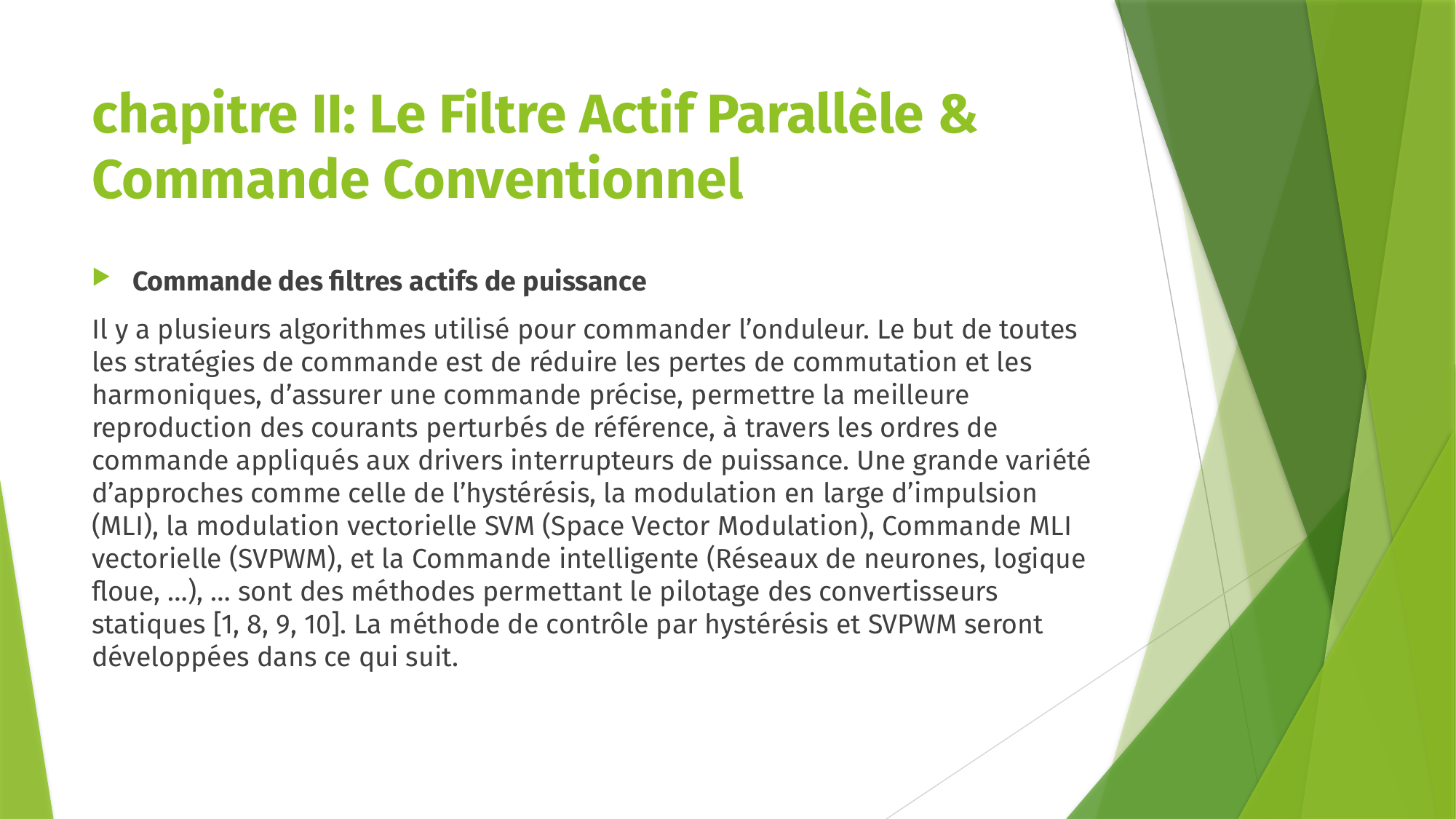

# chapitre II: Le Filtre Actif Parallèle & Commande Conventionnel
Commande des filtres actifs de puissance
Il y a plusieurs algorithmes utilisé pour commander l’onduleur. Le but de toutes les stratégies de commande est de réduire les pertes de commutation et les harmoniques, d’assurer une commande précise, permettre la meilleure reproduction des courants perturbés de référence, à travers les ordres de commande appliqués aux drivers interrupteurs de puissance. Une grande variété d’approches comme celle de l’hystérésis, la modulation en large d’impulsion (MLI), la modulation vectorielle SVM (Space Vector Modulation), Commande MLI vectorielle (SVPWM), et la Commande intelligente (Réseaux de neurones, logique floue, …), … sont des méthodes permettant le pilotage des convertisseurs statiques [1, 8, 9, 10]. La méthode de contrôle par hystérésis et SVPWM seront développées dans ce qui suit.